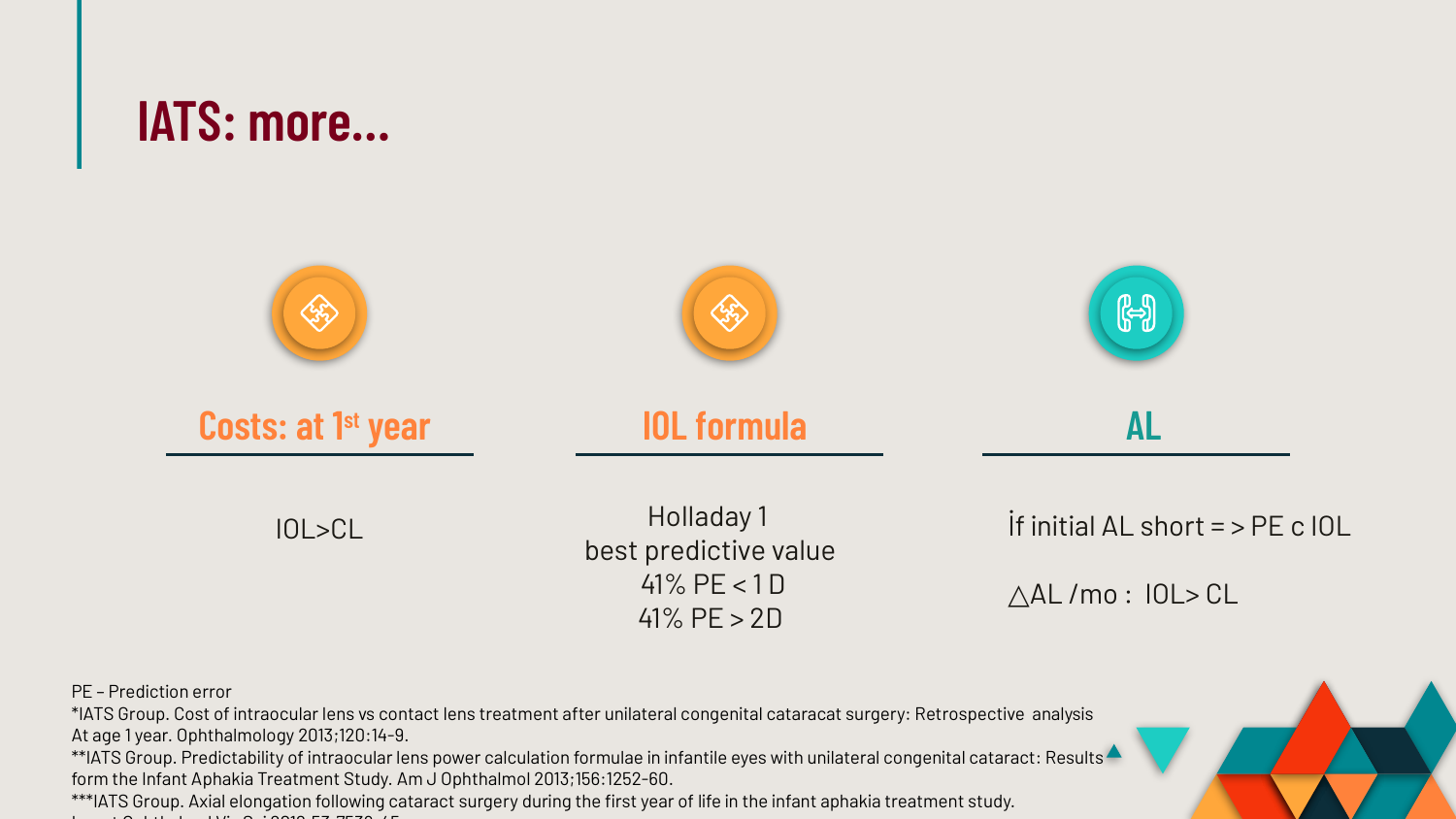

IATS: more…

Costs: at 1st year
IOL formula
AL
Holladay 1
best predictive value
 41% PE < 1 D
41% PE > 2D
İf initial AL short = > PE c IOL

△AL /mo :  IOL> CL

IOL>CL
PE – Prediction error
*IATS Group. Cost of intraocular lens vs contact lens treatment after unilateral congenital cataracat surgery: Retrospective  analysis
At age 1 year. Ophthalmology 2013;120:14-9.
**IATS Group. Predictability of intraocular lens power calculation formulae in infantile eyes with unilateral congenital cataract: Results
form the Infant Aphakia Treatment Study. Am J Ophthalmol 2013;156:1252-60.
***IATS Group. Axial elongation following cataract surgery during the first year of life in the infant aphakia treatment study.
Invest Ophthalmol Vis Sci 2012;53:7539-45.